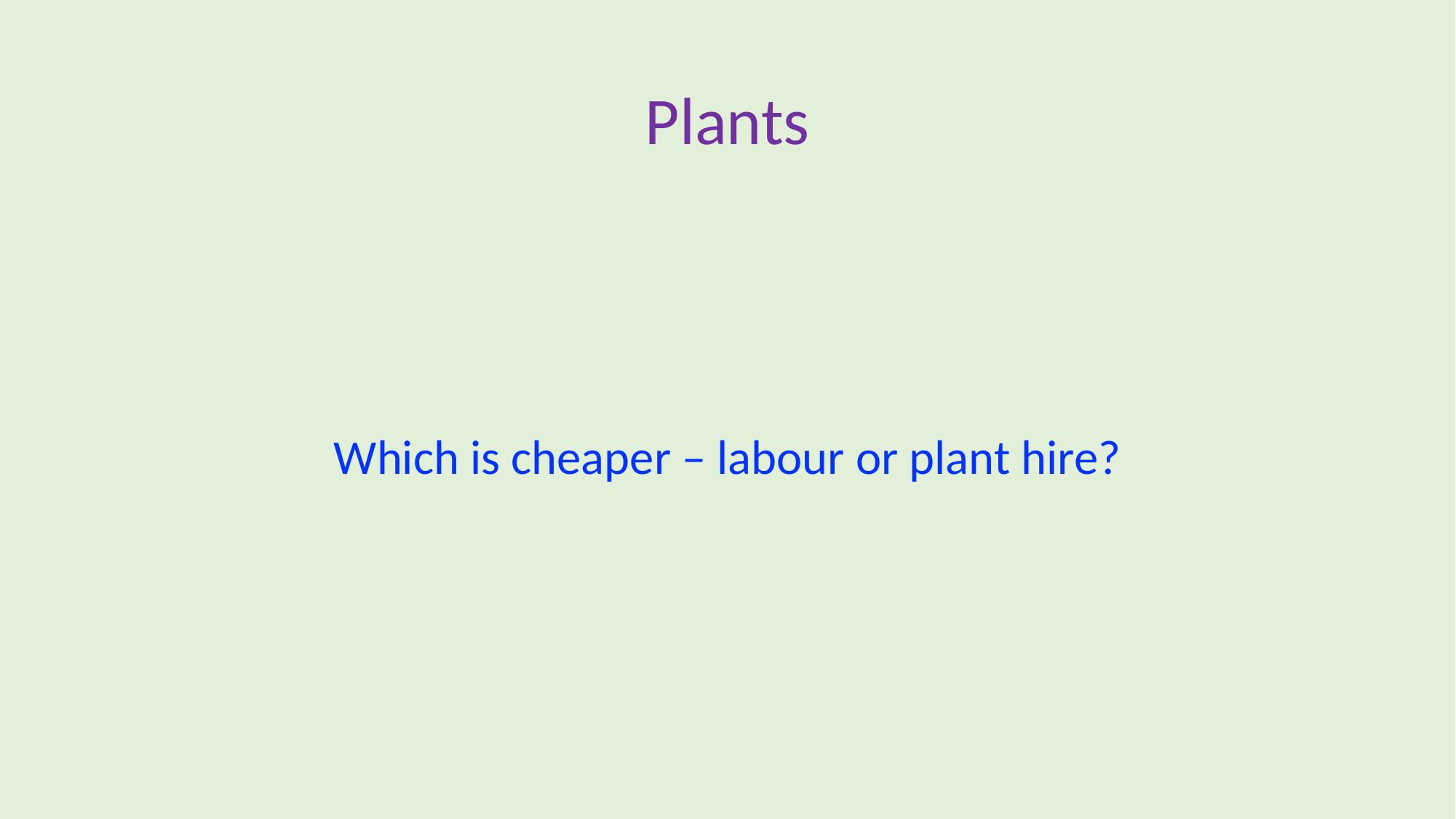

# Plants

Which is cheaper – labour or plant hire?